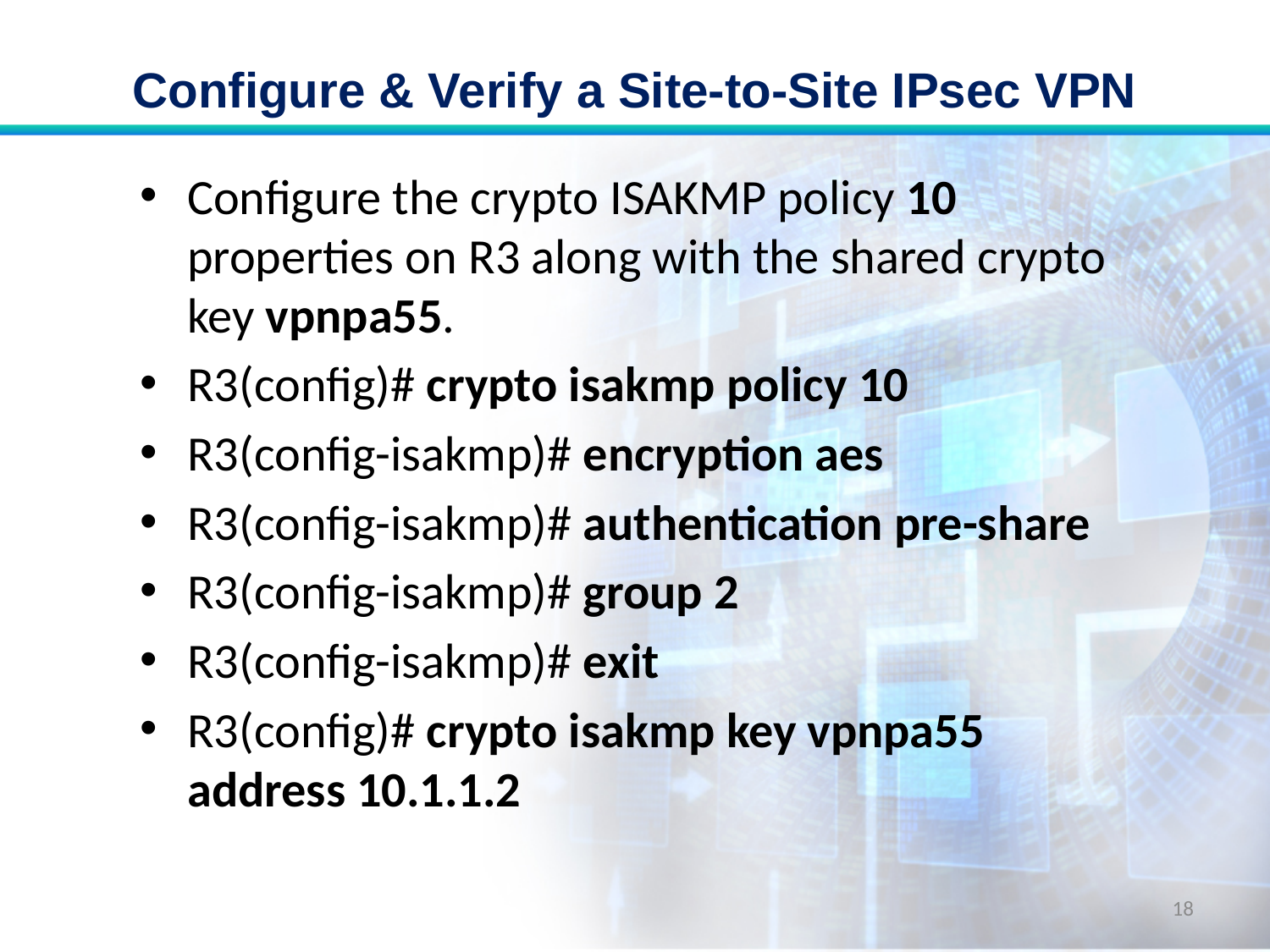

# Configure & Verify a Site-to-Site IPsec VPN
Configure the crypto ISAKMP policy 10 properties on R3 along with the shared crypto key vpnpa55.
R3(config)# crypto isakmp policy 10
R3(config-isakmp)# encryption aes
R3(config-isakmp)# authentication pre-share
R3(config-isakmp)# group 2
R3(config-isakmp)# exit
R3(config)# crypto isakmp key vpnpa55 address 10.1.1.2
18